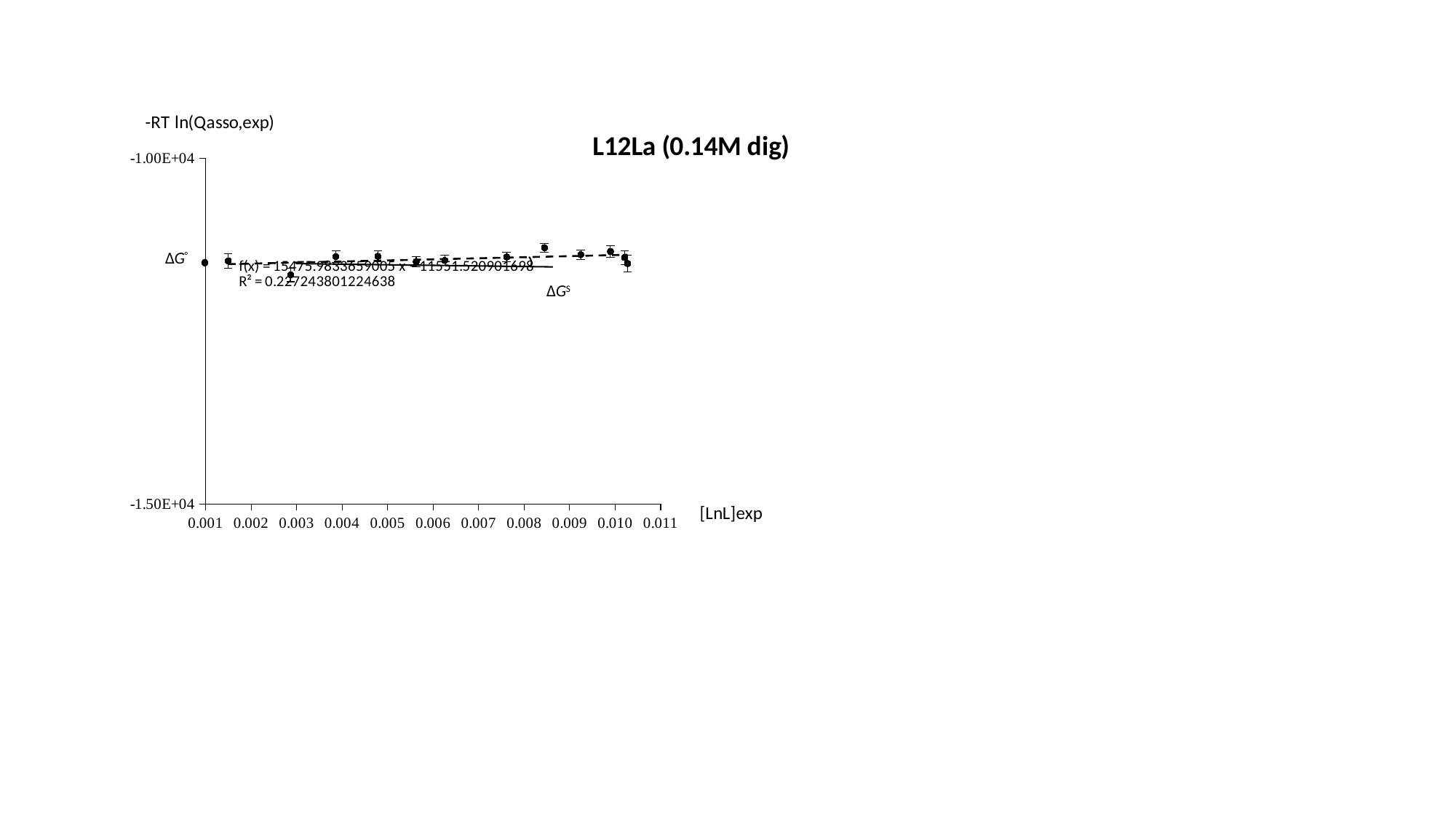

### Chart: L12La (0.14M dig)

| Category |  |
|---|---|